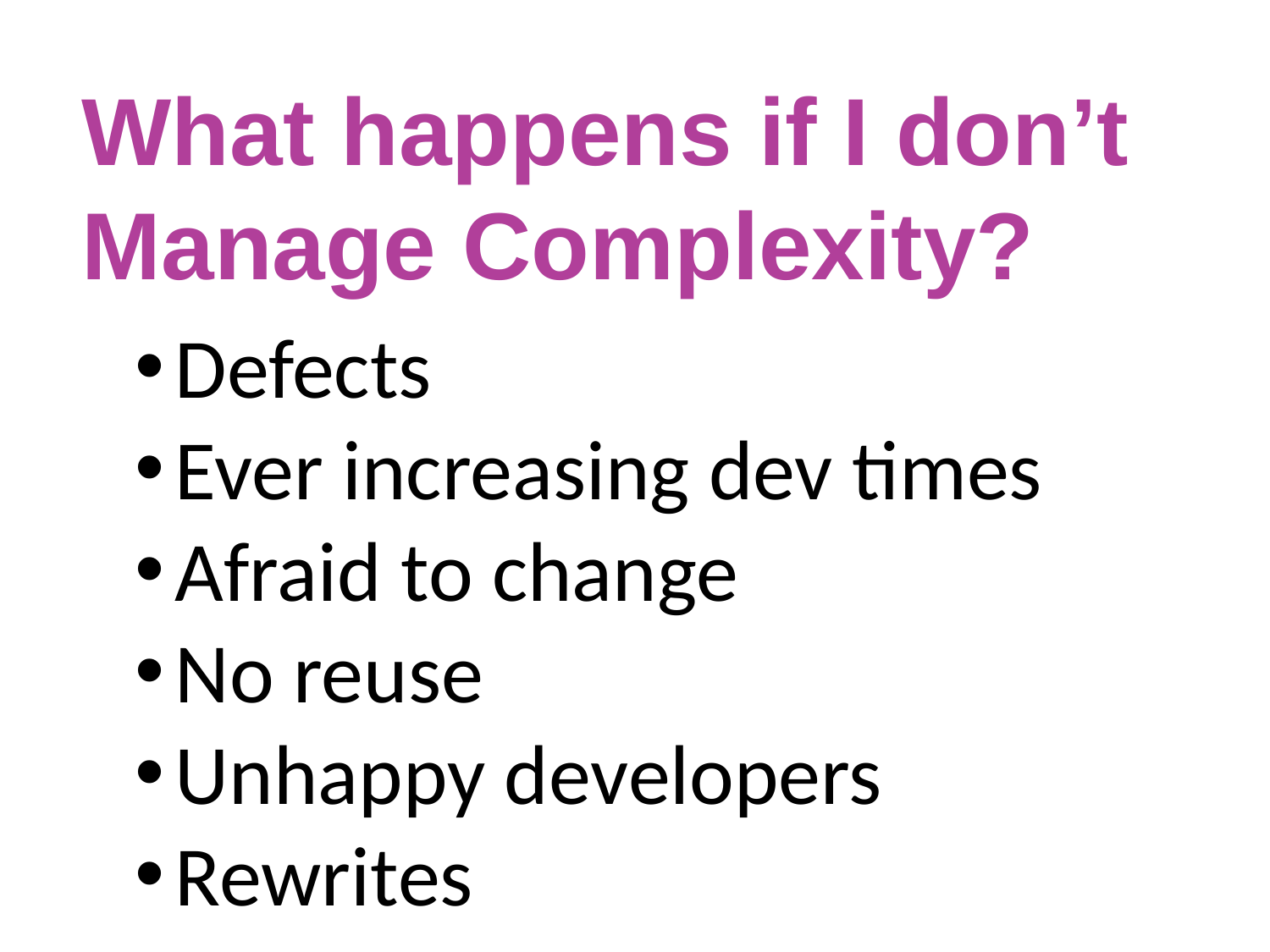

What happens if I don’t
Manage Complexity?
Defects
Ever increasing dev times
Afraid to change
No reuse
Unhappy developers
Rewrites